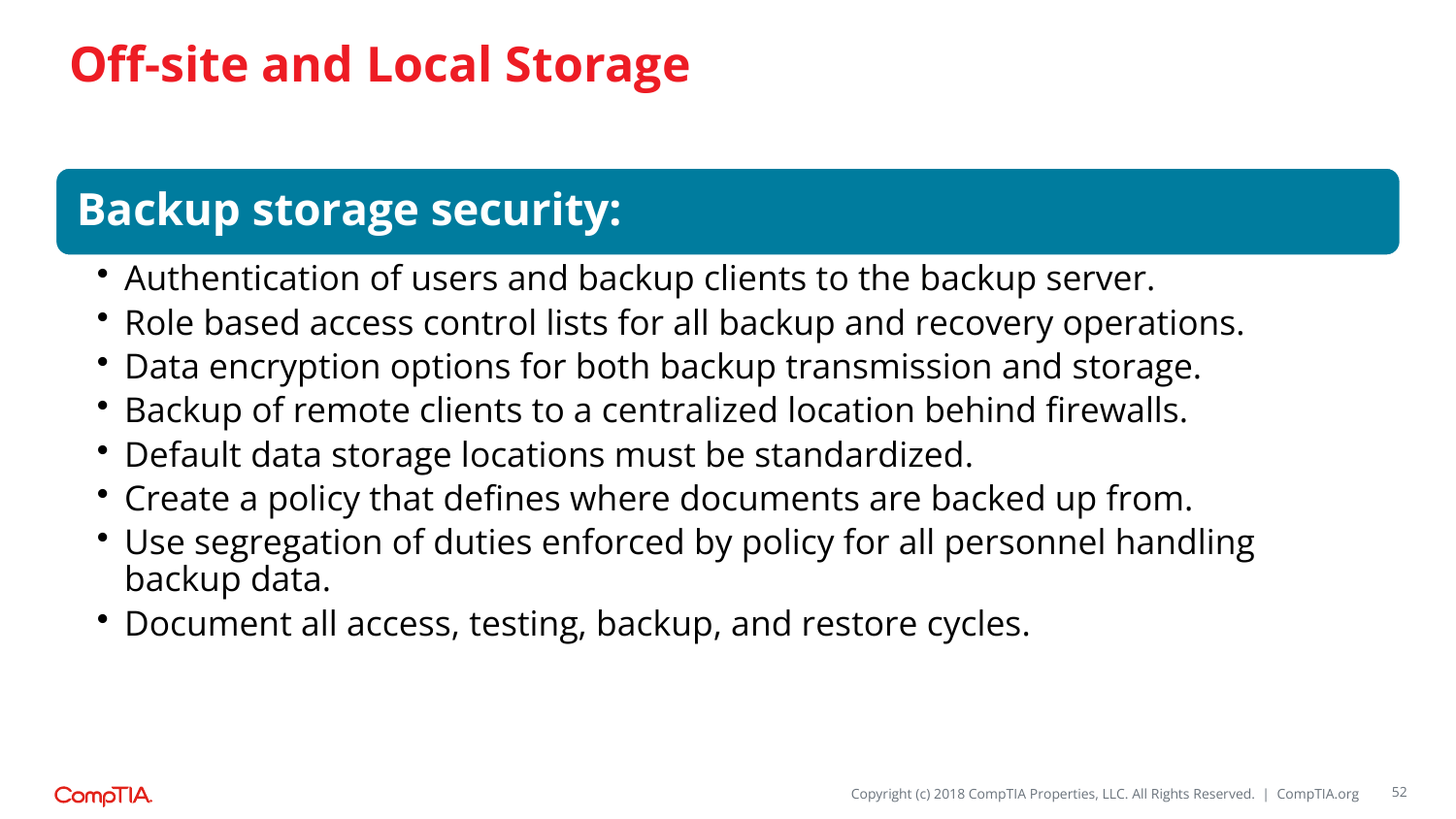

# Off-site and Local Storage
Backup storage security:
Authentication of users and backup clients to the backup server.
Role based access control lists for all backup and recovery operations.
Data encryption options for both backup transmission and storage.
Backup of remote clients to a centralized location behind firewalls.
Default data storage locations must be standardized.
Create a policy that defines where documents are backed up from.
Use segregation of duties enforced by policy for all personnel handling backup data.
Document all access, testing, backup, and restore cycles.
52